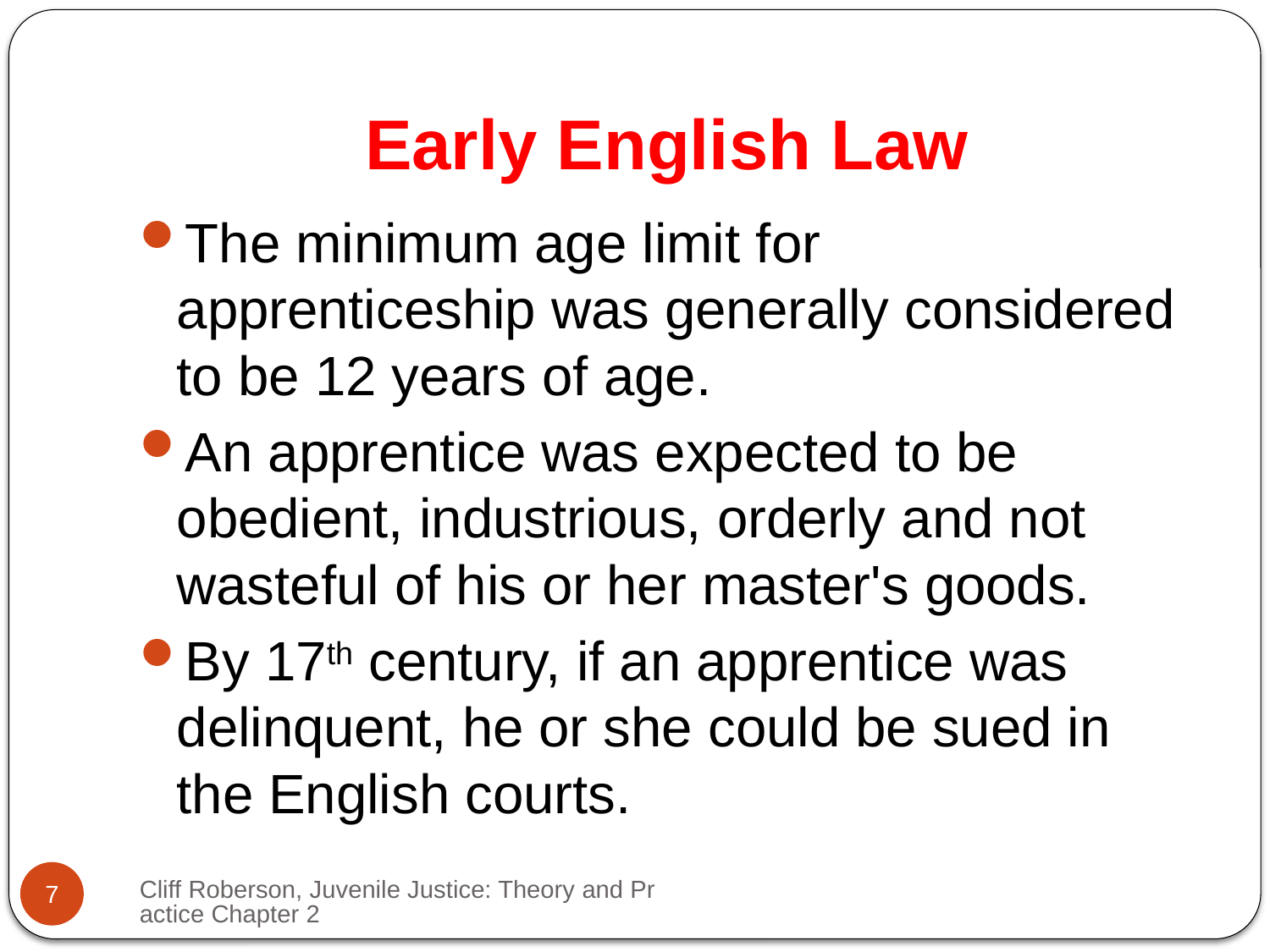

# Early English Law
The minimum age limit for apprenticeship was generally considered to be 12 years of age.
An apprentice was expected to be obedient, industrious, orderly and not wasteful of his or her master's goods.
By 17th century, if an apprentice was delinquent, he or she could be sued in the English courts.
Cliff Roberson, Juvenile Justice: Theory and Practice Chapter 2
7